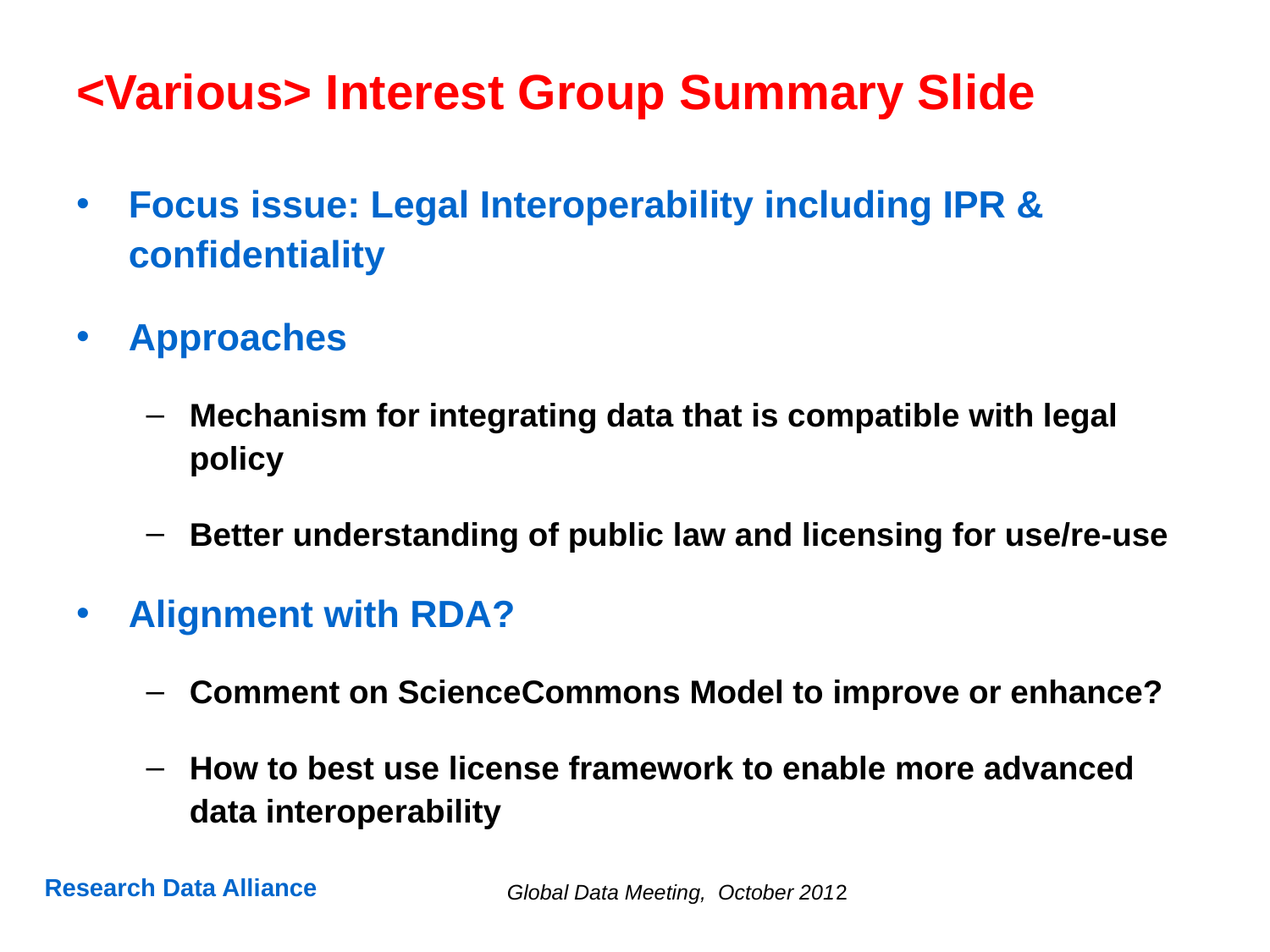

# <Various> Interest Group Summary Slide
Focus issue: Legal Interoperability including IPR & confidentiality
Approaches
Mechanism for integrating data that is compatible with legal policy
Better understanding of public law and licensing for use/re-use
Alignment with RDA?
Comment on ScienceCommons Model to improve or enhance?
How to best use license framework to enable more advanced data interoperability